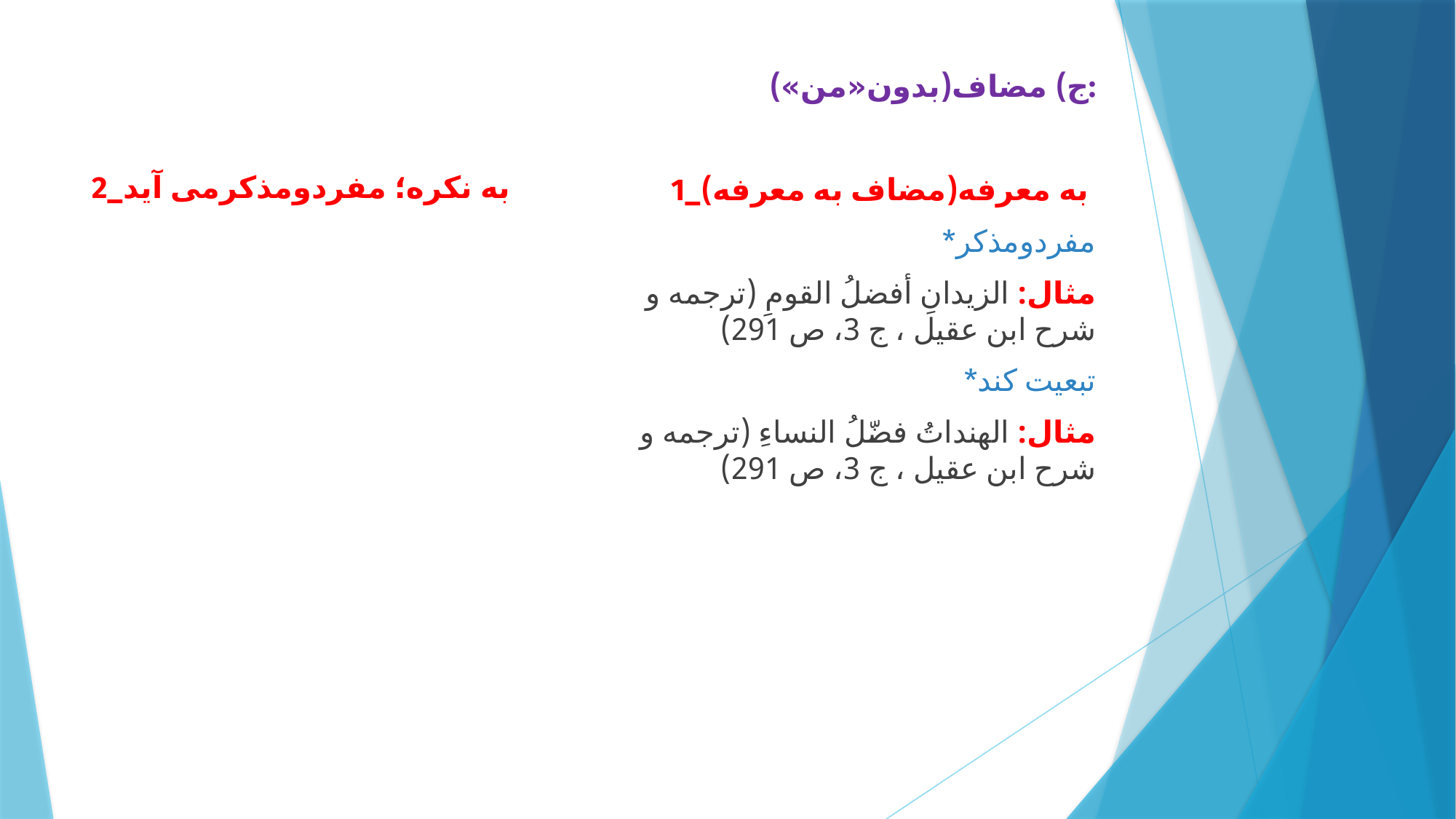

ج) مضاف(بدون«من»):

1_به معرفه(مضاف به معرفه)
*مفردومذکر
مثال: الزیدانِ أفضلُ القومِ (ترجمه و شرح ابن عقیل ، ج 3، ص 291)
*تبعیت کند
مثال: الهنداتُ فضّلُ النساءِ (ترجمه و شرح ابن عقیل ، ج 3، ص 291)

# 2_به نکره؛ مفردومذکرمی آید